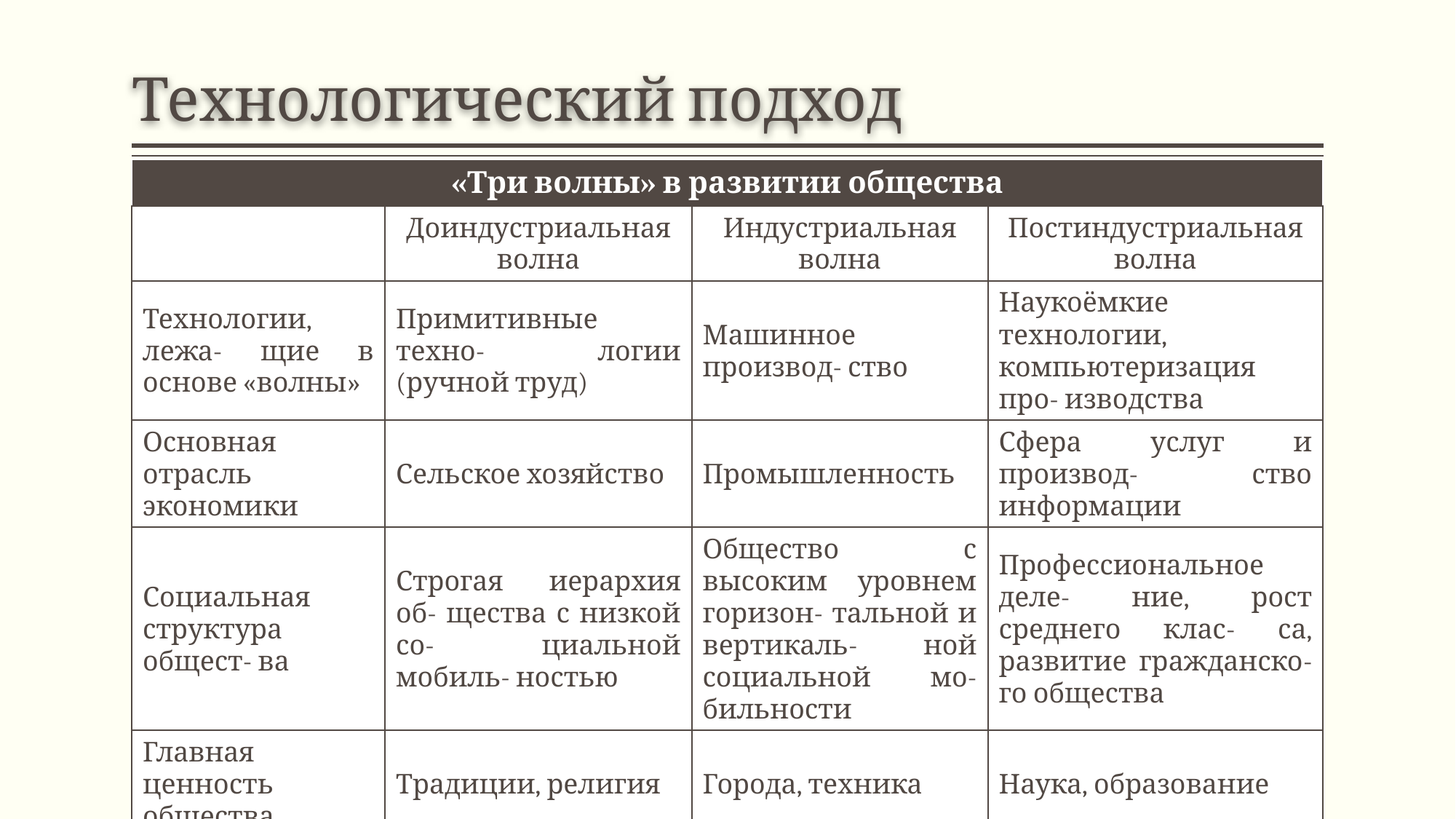

# Технологический подход
| «Три волны» в развитии общества |  |  |  |
| --- | --- | --- | --- |
|  | Доиндустриальная волна | Индустриальная волна | Постиндустриальная волна |
| Технологии, лежа- щие в основе «волны» | Примитивные техно- логии (ручной труд) | Машинное производ- ство | Наукоёмкие технологии, компьютеризация про- изводства |
| Основная отрасль экономики | Сельское хозяйство | Промышленность | Сфера услуг и производ- ство информации |
| Социальная структура общест- ва | Строгая иерархия об- щества с низкой со- циальной мобиль- ностью | Общество с высоким уровнем горизон- тальной и вертикаль- ной социальной мо- бильности | Профессиональное деле- ние, рост среднего клас- са, развитие гражданско- го общества |
| Главная ценность общества | Традиции, религия | Города, техника | Наука, образование |
| Хронологические рамки периода | От возникновения че- ловечества до XIX в. | XIX в. | XX-XXI вв. |